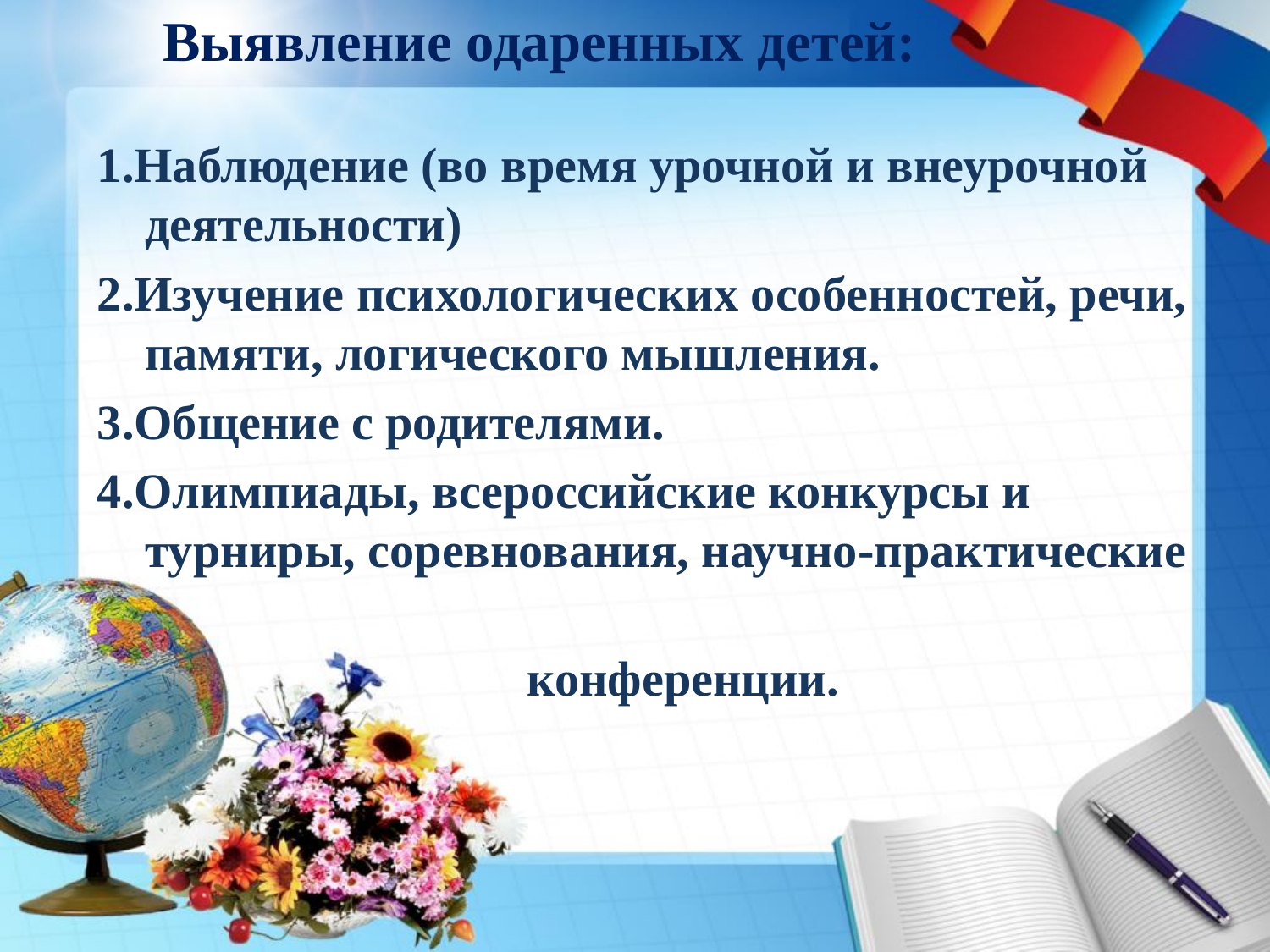

# Выявление одаренных детей:
1.Наблюдение (во время урочной и внеурочной деятельности)
2.Изучение психологических особенностей, речи, памяти, логического мышления.
3.Общение с родителями.
4.Олимпиады, всероссийские конкурсы и турниры, соревнования, научно-практические
                                   конференции.